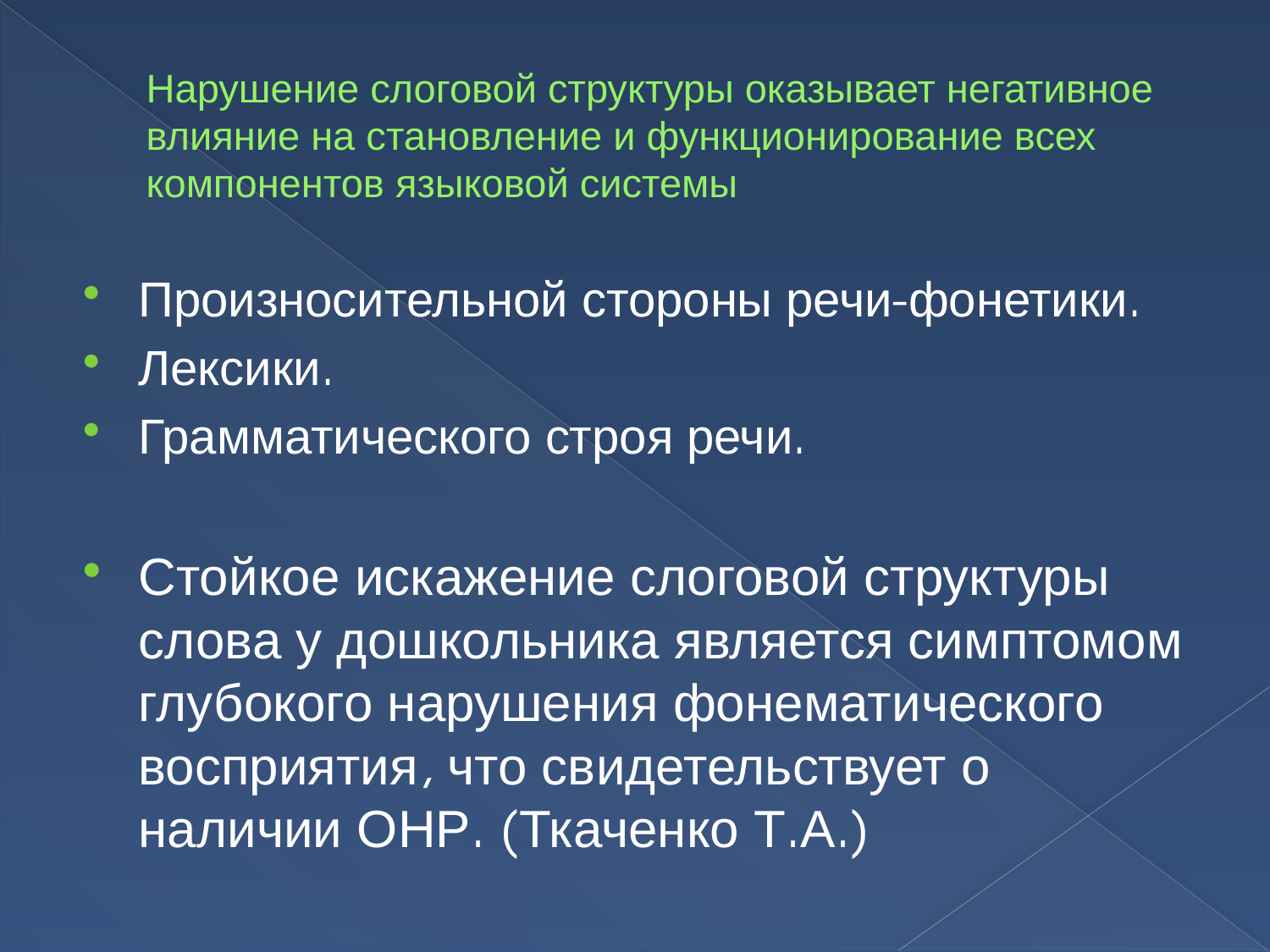

# Нарушение слоговой структуры оказывает негативное влияние на становление и функционирование всех компонентов языковой системы
Произносительной стороны речи-фонетики.
Лексики.
Грамматического строя речи.

Стойкое искажение слоговой структуры слова у дошкольника является симптомом глубокого нарушения фонематического восприятия, что свидетельствует о наличии ОНР. (Ткаченко Т.А.)